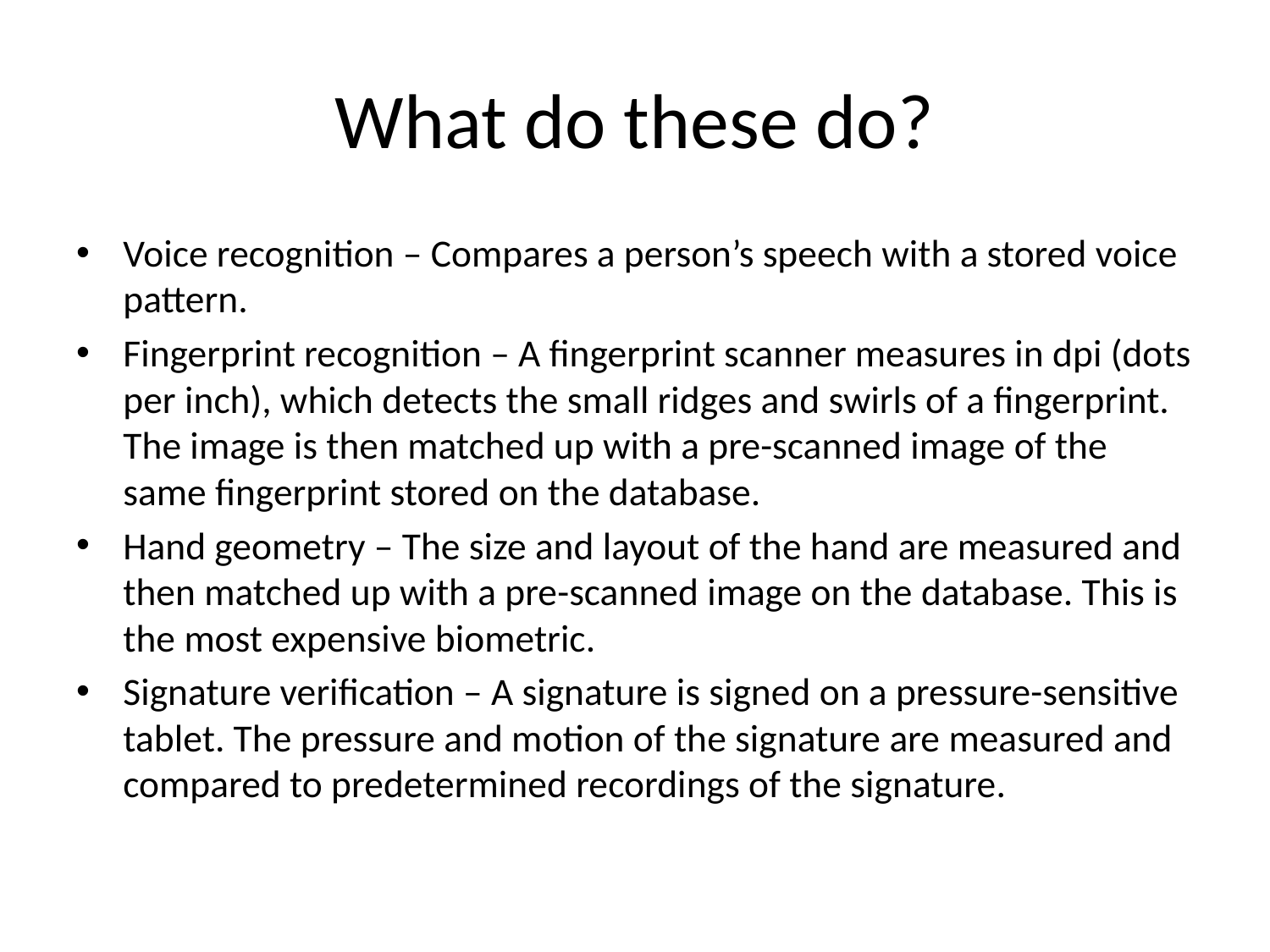

# What do these do?
Voice recognition – Compares a person’s speech with a stored voice pattern.
Fingerprint recognition – A fingerprint scanner measures in dpi (dots per inch), which detects the small ridges and swirls of a fingerprint. The image is then matched up with a pre-scanned image of the same fingerprint stored on the database.
Hand geometry – The size and layout of the hand are measured and then matched up with a pre-scanned image on the database. This is the most expensive biometric.
Signature verification – A signature is signed on a pressure-sensitive tablet. The pressure and motion of the signature are measured and compared to predetermined recordings of the signature.